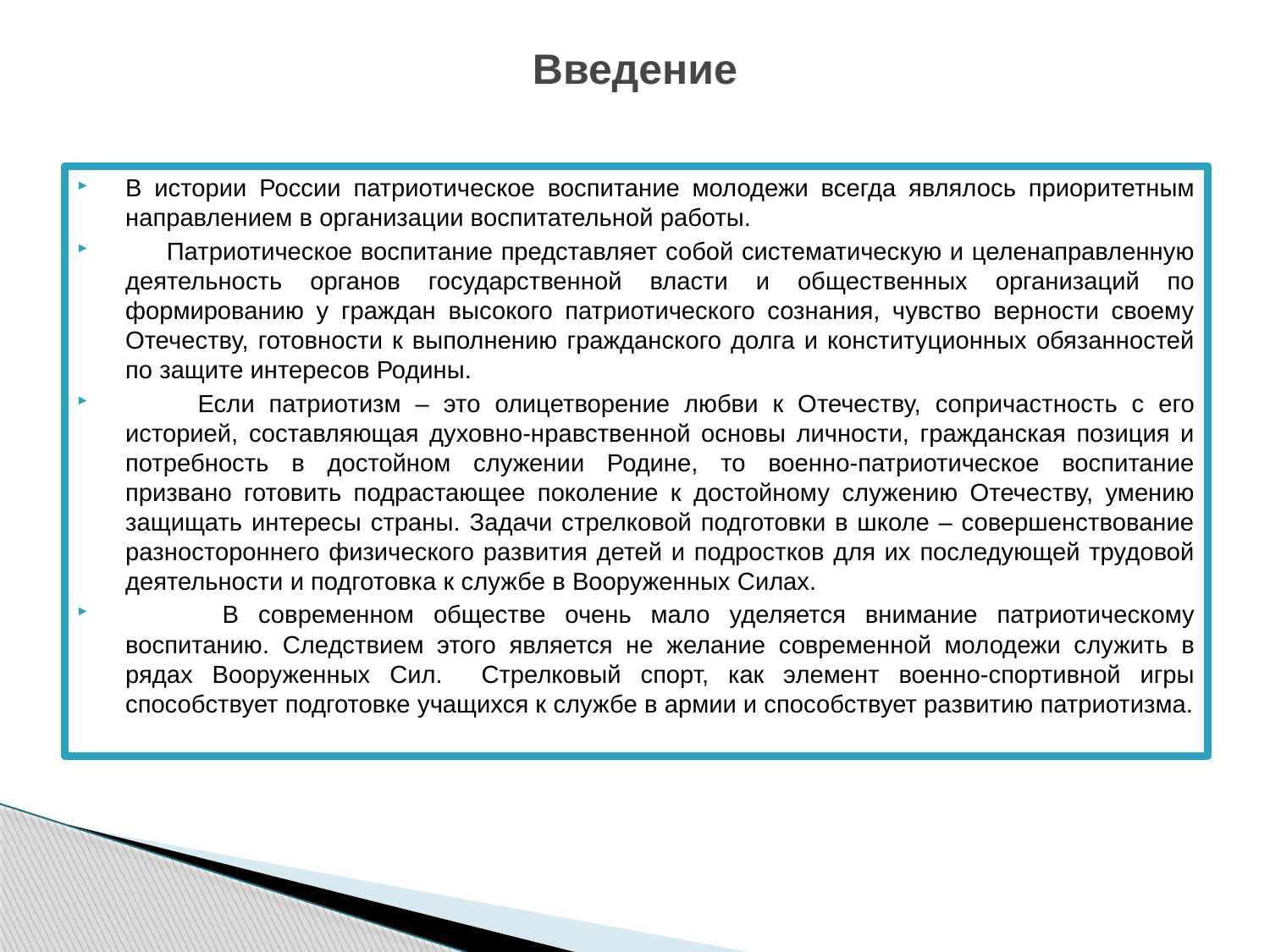

# Введение
В истории России патриотическое воспитание молодежи всегда являлось приоритетным направлением в организации воспитательной работы.
     Патриотическое воспитание представляет собой систематическую и целенаправленную деятельность органов государственной власти и общественных организаций по формированию у граждан высокого патриотического сознания, чувство верности своему Отечеству, готовности к выполнению гражданского долга и конституционных обязанностей по защите интересов Родины.
     Если патриотизм – это олицетворение любви к Отечеству, сопричастность с его историей, составляющая духовно-нравственной основы личности, гражданская позиция и потребность в достойном служении Родине, то военно-патриотическое воспитание призвано готовить подрастающее поколение к достойному служению Отечеству, умению защищать интересы страны. Задачи стрелковой подготовки в школе – совершенствование разностороннего физического развития детей и подростков для их последующей трудовой деятельности и подготовка к службе в Вооруженных Силах.
     В современном обществе очень мало уделяется внимание патриотическому воспитанию. Следствием этого является не желание современной молодежи служить в рядах Вооруженных Сил.  Стрелковый спорт, как элемент военно-спортивной игры способствует подготовке учащихся к службе в армии и способствует развитию патриотизма.